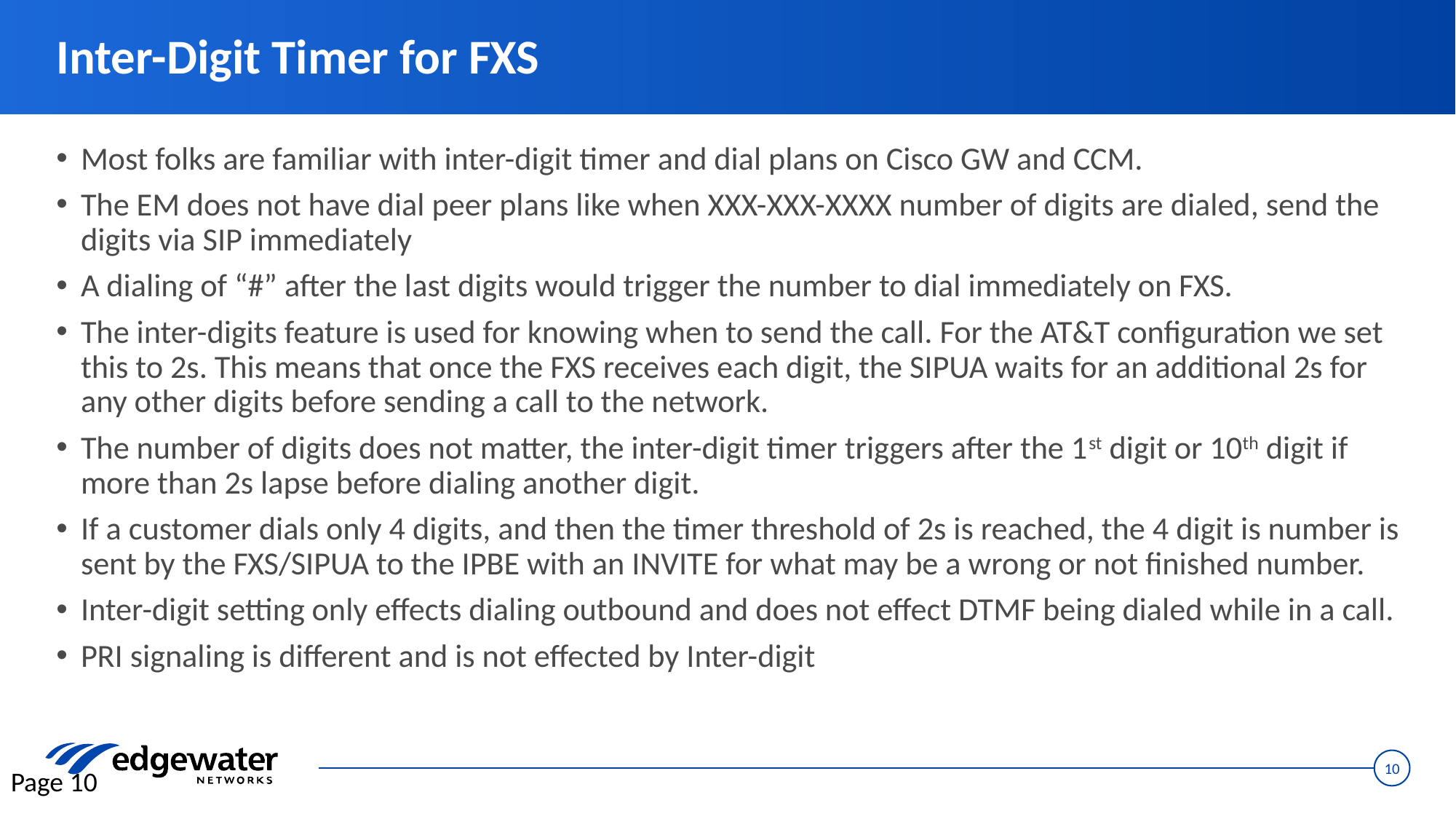

# Inter-Digit Timer for FXS
Most folks are familiar with inter-digit timer and dial plans on Cisco GW and CCM.
The EM does not have dial peer plans like when XXX-XXX-XXXX number of digits are dialed, send the digits via SIP immediately
A dialing of “#” after the last digits would trigger the number to dial immediately on FXS.
The inter-digits feature is used for knowing when to send the call. For the AT&T configuration we set this to 2s. This means that once the FXS receives each digit, the SIPUA waits for an additional 2s for any other digits before sending a call to the network.
The number of digits does not matter, the inter-digit timer triggers after the 1st digit or 10th digit if more than 2s lapse before dialing another digit.
If a customer dials only 4 digits, and then the timer threshold of 2s is reached, the 4 digit is number is sent by the FXS/SIPUA to the IPBE with an INVITE for what may be a wrong or not finished number.
Inter-digit setting only effects dialing outbound and does not effect DTMF being dialed while in a call.
PRI signaling is different and is not effected by Inter-digit
Page 10